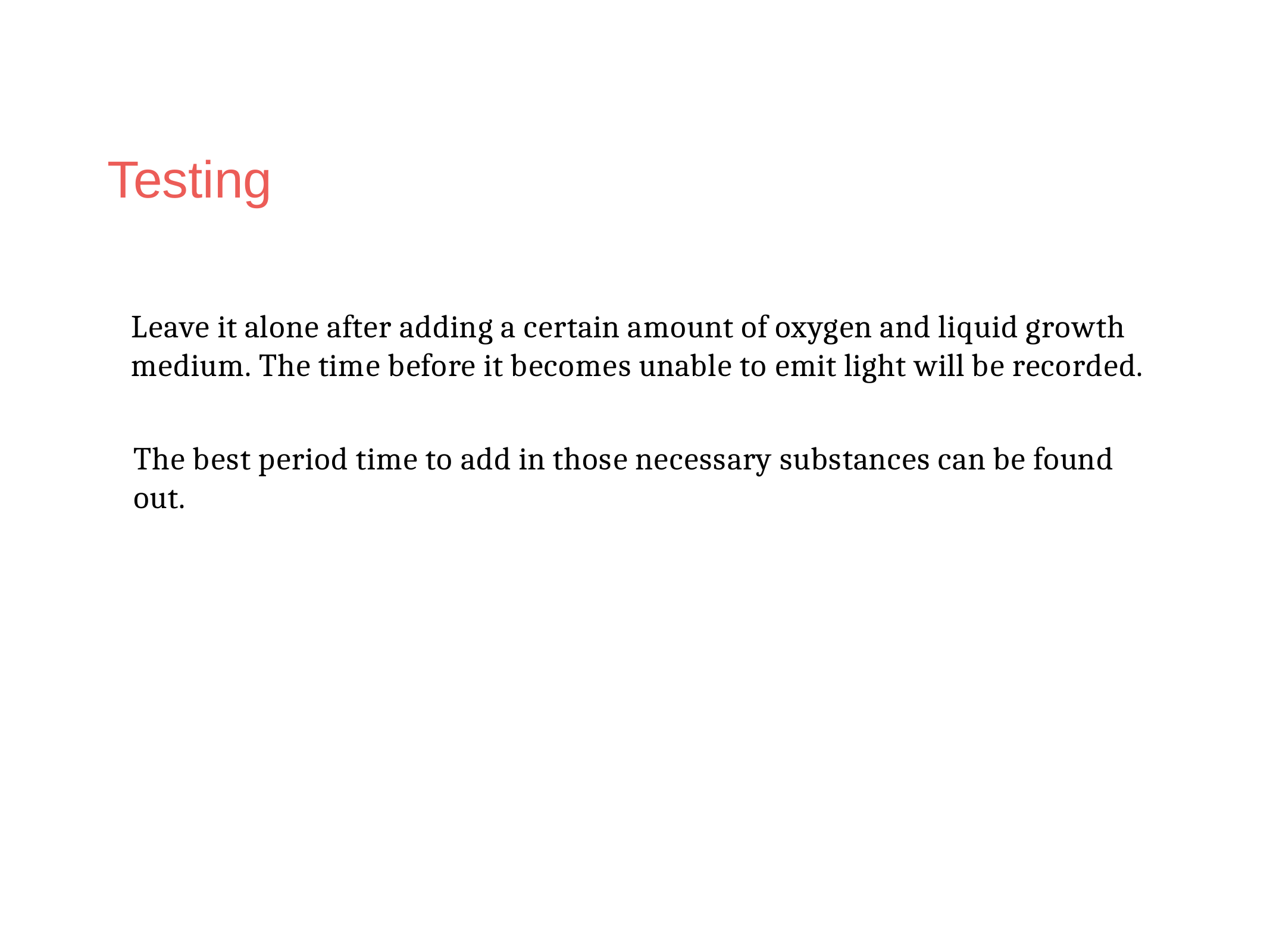

Testing
Leave it alone after adding a certain amount of oxygen and liquid growth medium. The time before it becomes unable to emit light will be recorded.
The best period time to add in those necessary substances can be found out.